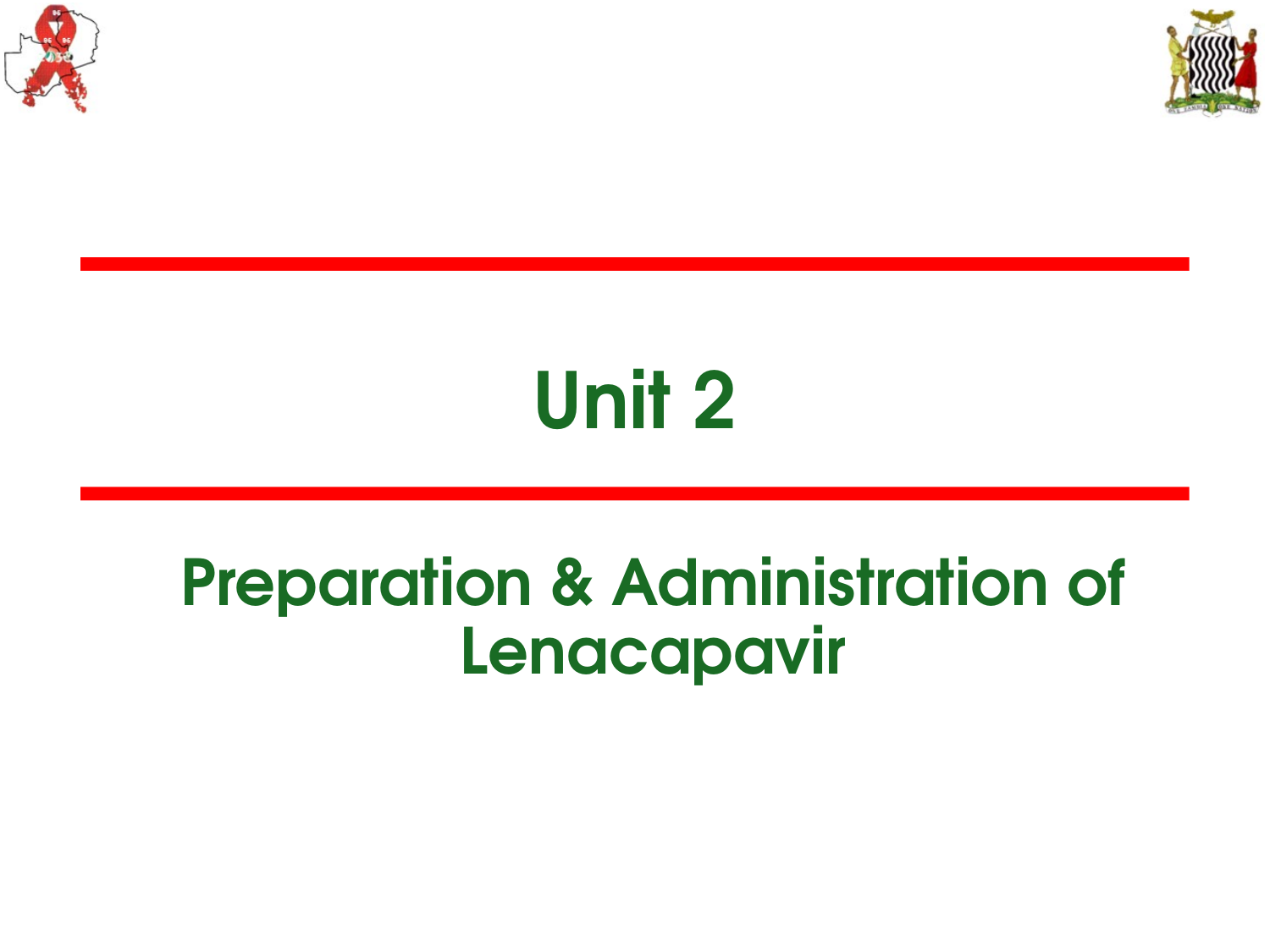

# Unit 2
Preparation & Administration of Lenacapavir